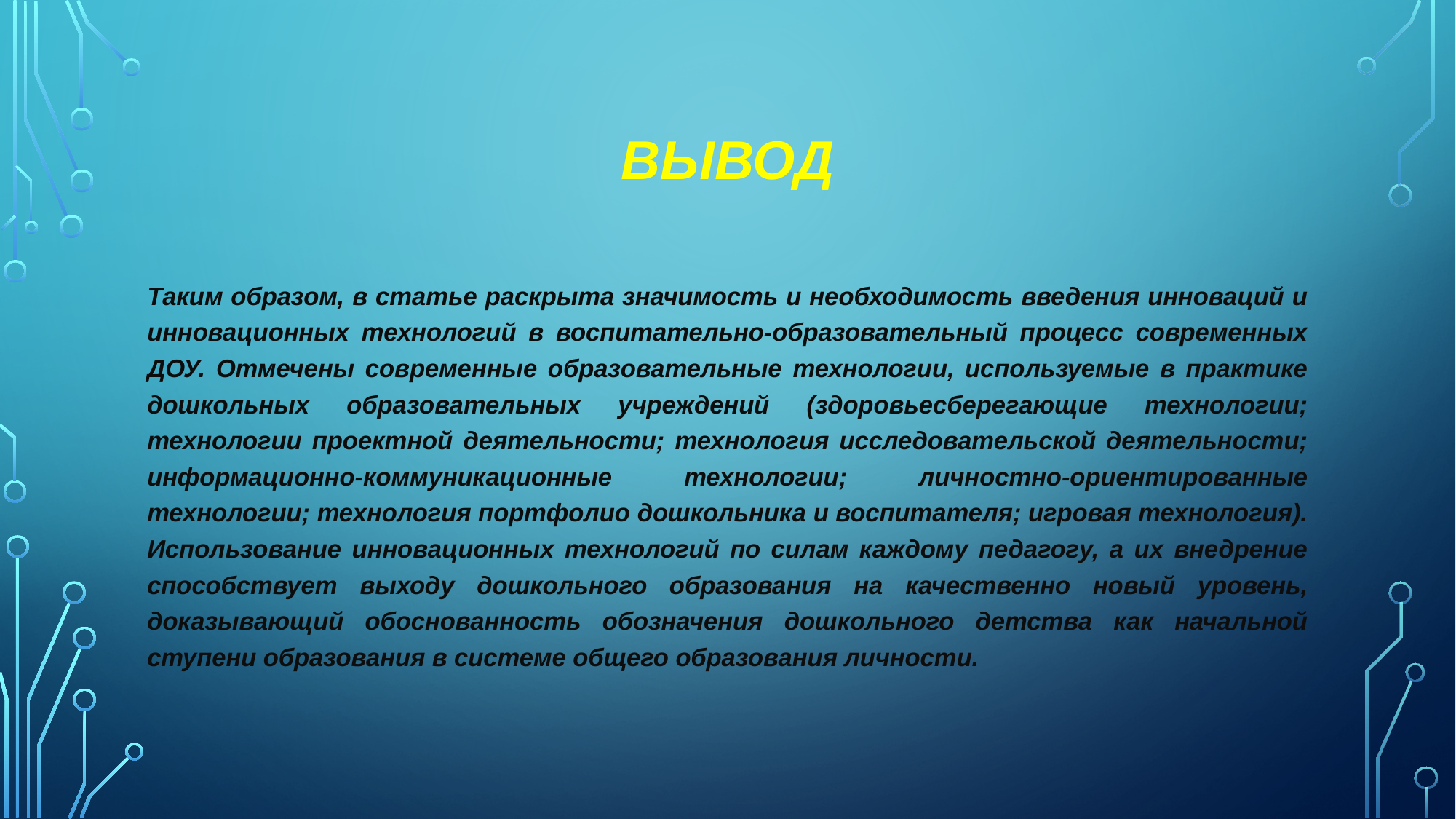

# вывод
Таким образом, в статье раскрыта значимость и необходимость введения инноваций и инновационных технологий в воспитательно-образовательный процесс современных ДОУ. Отмечены современные образовательные технологии, используемые в практике дошкольных образовательных учреждений (здоровьесберегающие технологии; технологии проектной деятельности; технология исследовательской деятельности; информационно-коммуникационные технологии; личностно-ориентированные технологии; технология портфолио дошкольника и воспитателя; игровая технология). Использование инновационных технологий по силам каждому педагогу, а их внедрение способствует выходу дошкольного образования на качественно новый уровень, доказывающий обоснованность обозначения дошкольного детства как начальной ступени образования в системе общего образования личности.